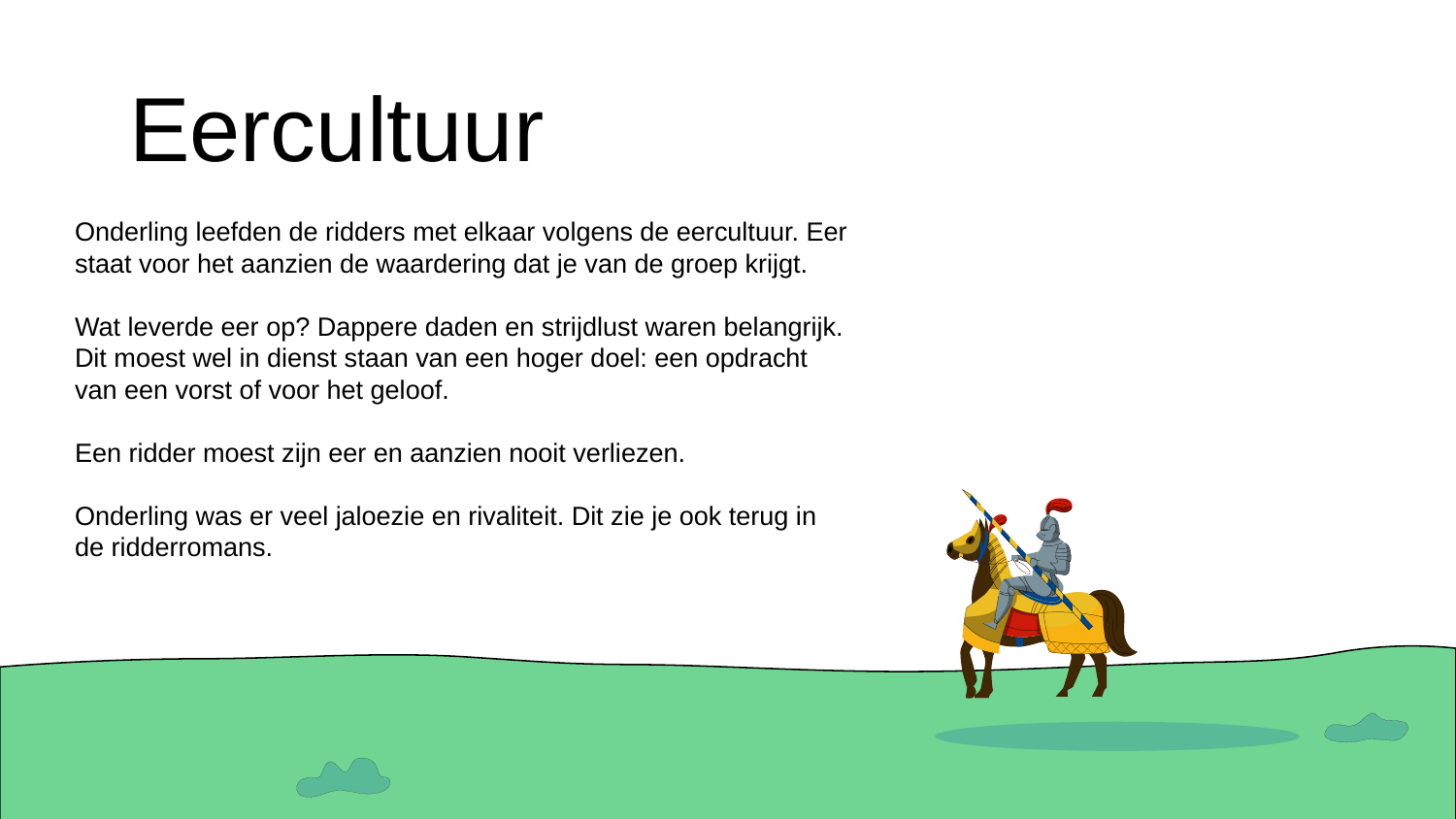

# Eercultuur
Onderling leefden de ridders met elkaar volgens de eercultuur. Eer staat voor het aanzien de waardering dat je van de groep krijgt.

Wat leverde eer op? Dappere daden en strijdlust waren belangrijk. Dit moest wel in dienst staan van een hoger doel: een opdracht van een vorst of voor het geloof.

Een ridder moest zijn eer en aanzien nooit verliezen.

Onderling was er veel jaloezie en rivaliteit. Dit zie je ook terug in de ridderromans.